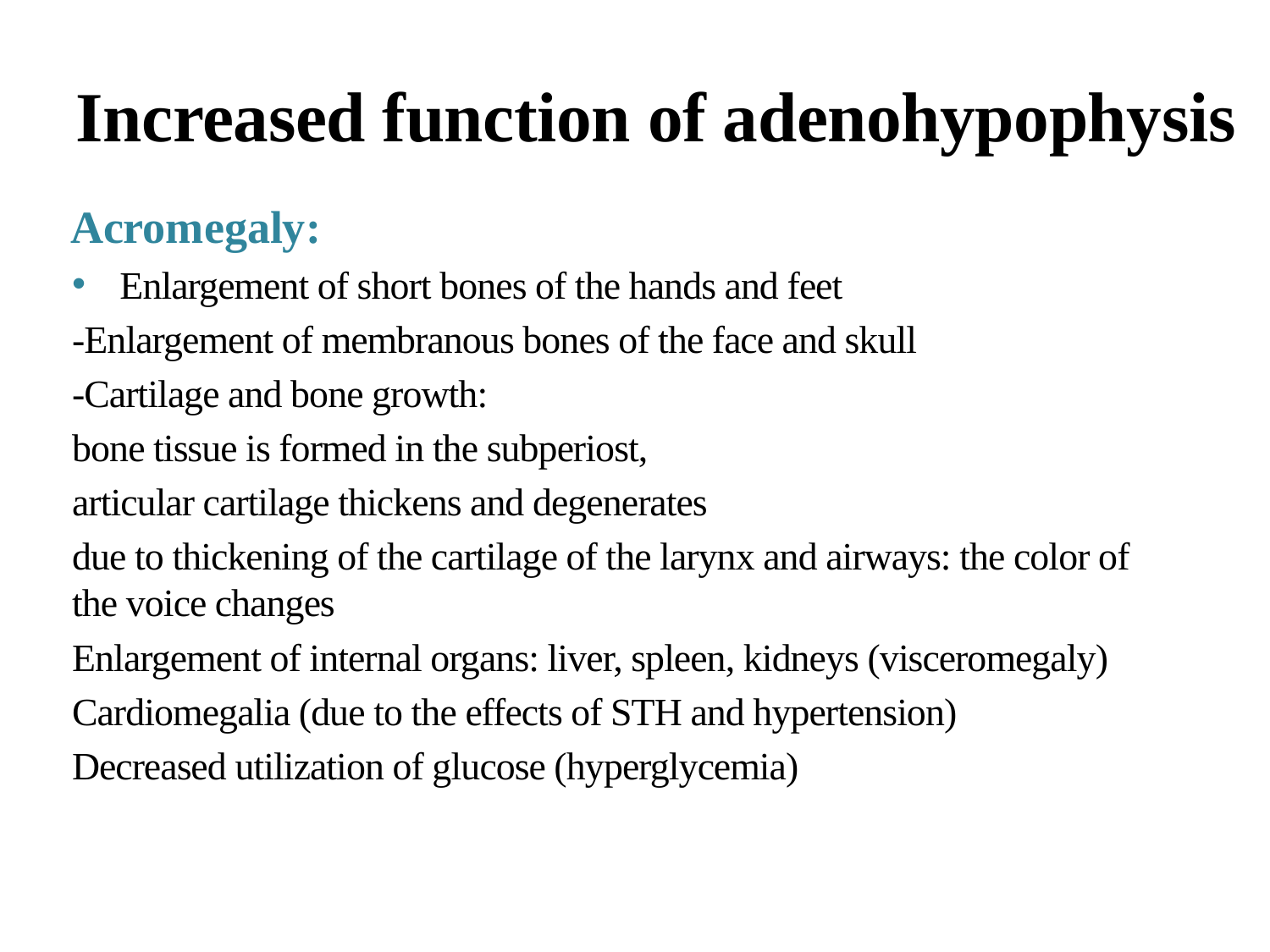

# Increased function of adenohypophysis

Acromegaly:
Enlargement of short bones of the hands and feet
-Enlargement of membranous bones of the face and skull
-Cartilage and bone growth:
bone tissue is formed in the subperiost,
articular cartilage thickens and degenerates
due to thickening of the cartilage of the larynx and airways: the color of the voice changes
Enlargement of internal organs: liver, spleen, kidneys (visceromegaly)
Cardiomegalia (due to the effects of STH and hypertension)
Decreased utilization of glucose (hyperglycemia)